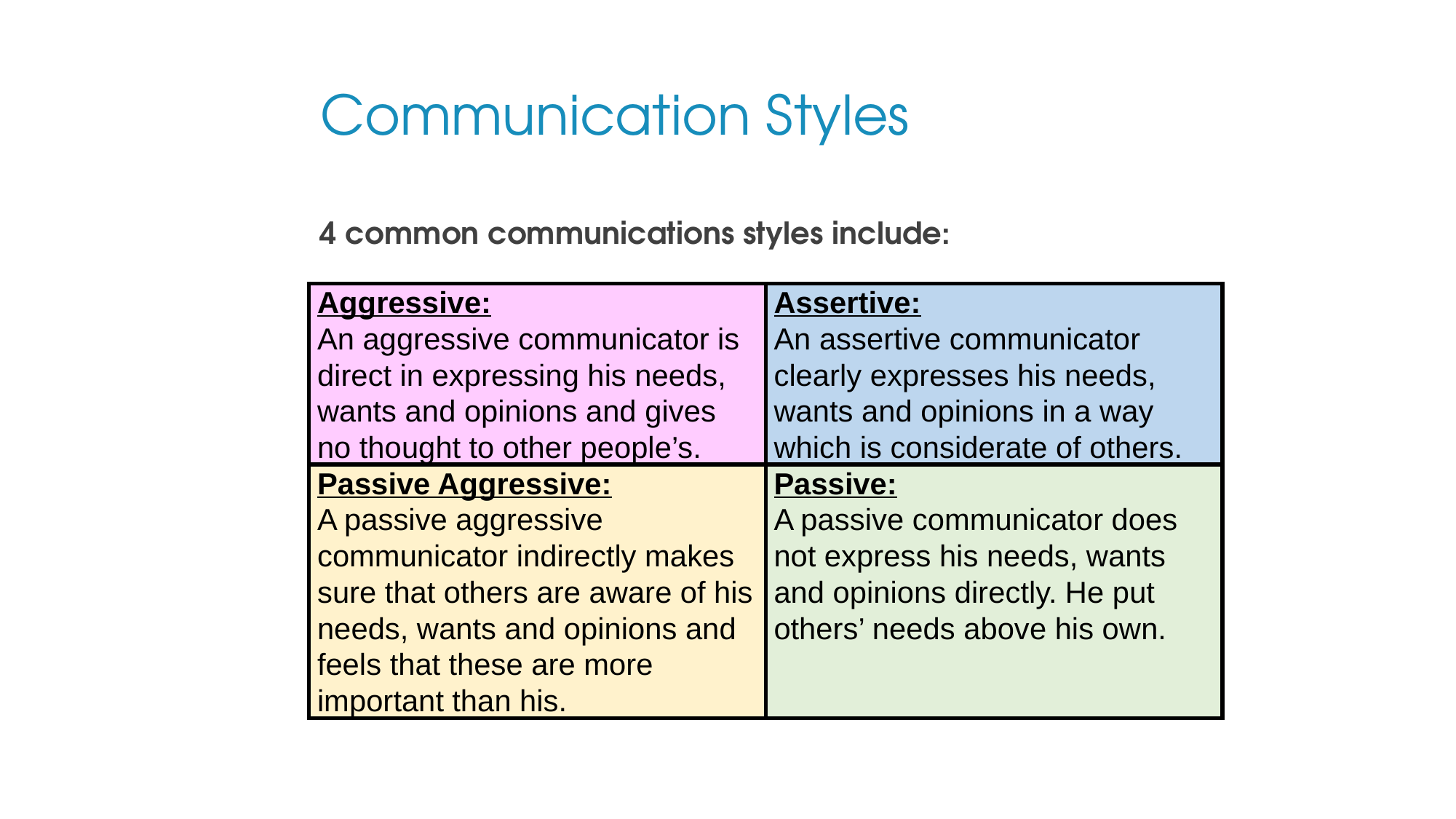

# Communication Styles
4 common communications styles include:

| Aggressive: An aggressive communicator is direct in expressing his needs, wants and opinions and gives no thought to other people’s. | Assertive: An assertive communicator clearly expresses his needs, wants and opinions in a way which is considerate of others. |
| --- | --- |
| Passive Aggressive: A passive aggressive communicator indirectly makes sure that others are aware of his needs, wants and opinions and feels that these are more important than his. | Passive: A passive communicator does not express his needs, wants and opinions directly. He put others’ needs above his own. |